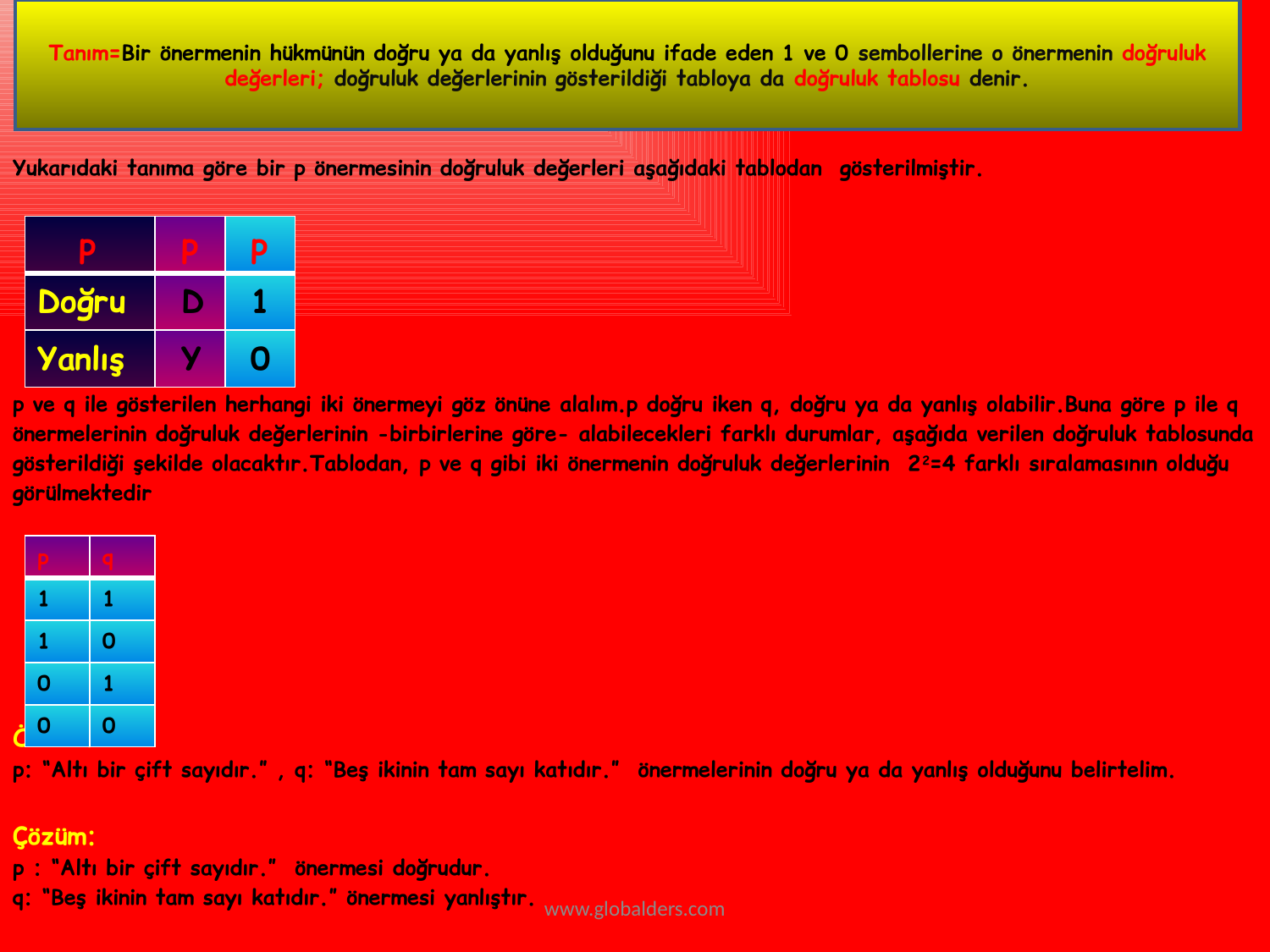

Yukarıdaki tanıma göre bir p önermesinin doğruluk değerleri aşağıdaki tablodan  gösterilmiştir.

p ve q ile gösterilen herhangi iki önermeyi göz önüne alalım.p doğru iken q, doğru ya da yanlış olabilir.Buna göre p ile q
önermelerinin doğruluk değerlerinin -birbirlerine göre- alabilecekleri farklı durumlar, aşağıda verilen doğruluk tablosunda
gösterildiği şekilde olacaktır.Tablodan, p ve q gibi iki önermenin doğruluk değerlerinin  22=4 farklı sıralamasının olduğu
görülmektedir

Örnek:
p: “Altı bir çift sayıdır.” , q: “Beş ikinin tam sayı katıdır.”  önermelerinin doğru ya da yanlış olduğunu belirtelim.

Çözüm:
p : “Altı bir çift sayıdır.”  önermesi doğrudur.
q: “Beş ikinin tam sayı katıdır.” önermesi yanlıştır.
Tanım=Bir önermenin hükmünün doğru ya da yanlış olduğunu ifade eden 1 ve 0 sembollerine o önermenin doğruluk değerleri; doğruluk değerlerinin gösterildiği tabloya da doğruluk tablosu denir.
| p |
| --- |
| Doğru |
| Yanlış |
| p |
| --- |
| D |
| Y |
| p |
| --- |
| 1 |
| 0 |
| p | q |
| --- | --- |
| 1 | 1 |
| 1 | 0 |
| 0 | 1 |
| 0 | 0 |
www.globalders.com